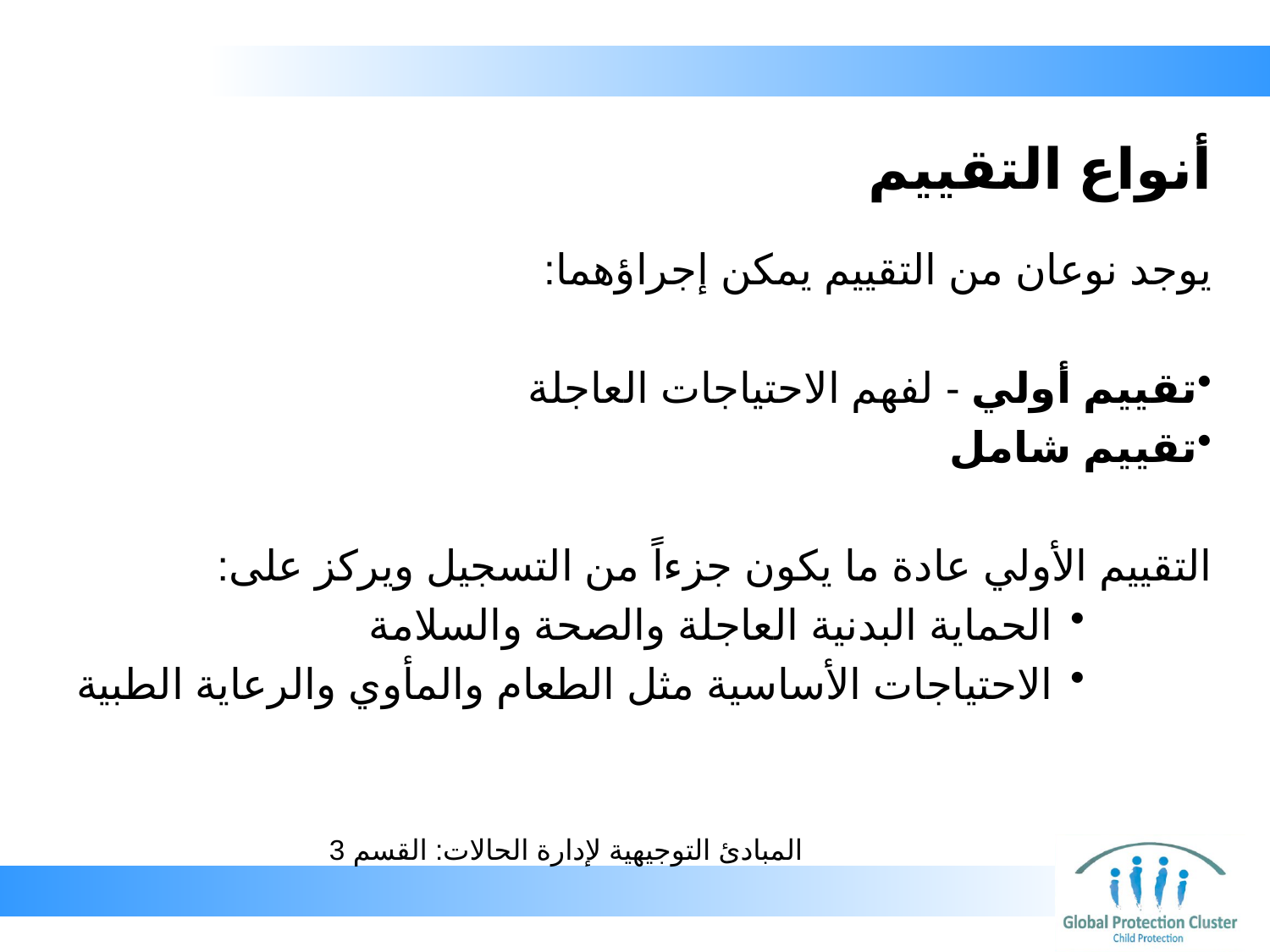

# أنواع التقييم
يوجد نوعان من التقييم يمكن إجراؤهما:

تقييم أولي - لفهم الاحتياجات العاجلة
تقييم شامل

التقييم الأولي عادة ما يكون جزءاً من التسجيل ويركز على:
الحماية البدنية العاجلة والصحة والسلامة
الاحتياجات الأساسية مثل الطعام والمأوي والرعاية الطبية

المبادئ التوجيهية لإدارة الحالات: القسم 3